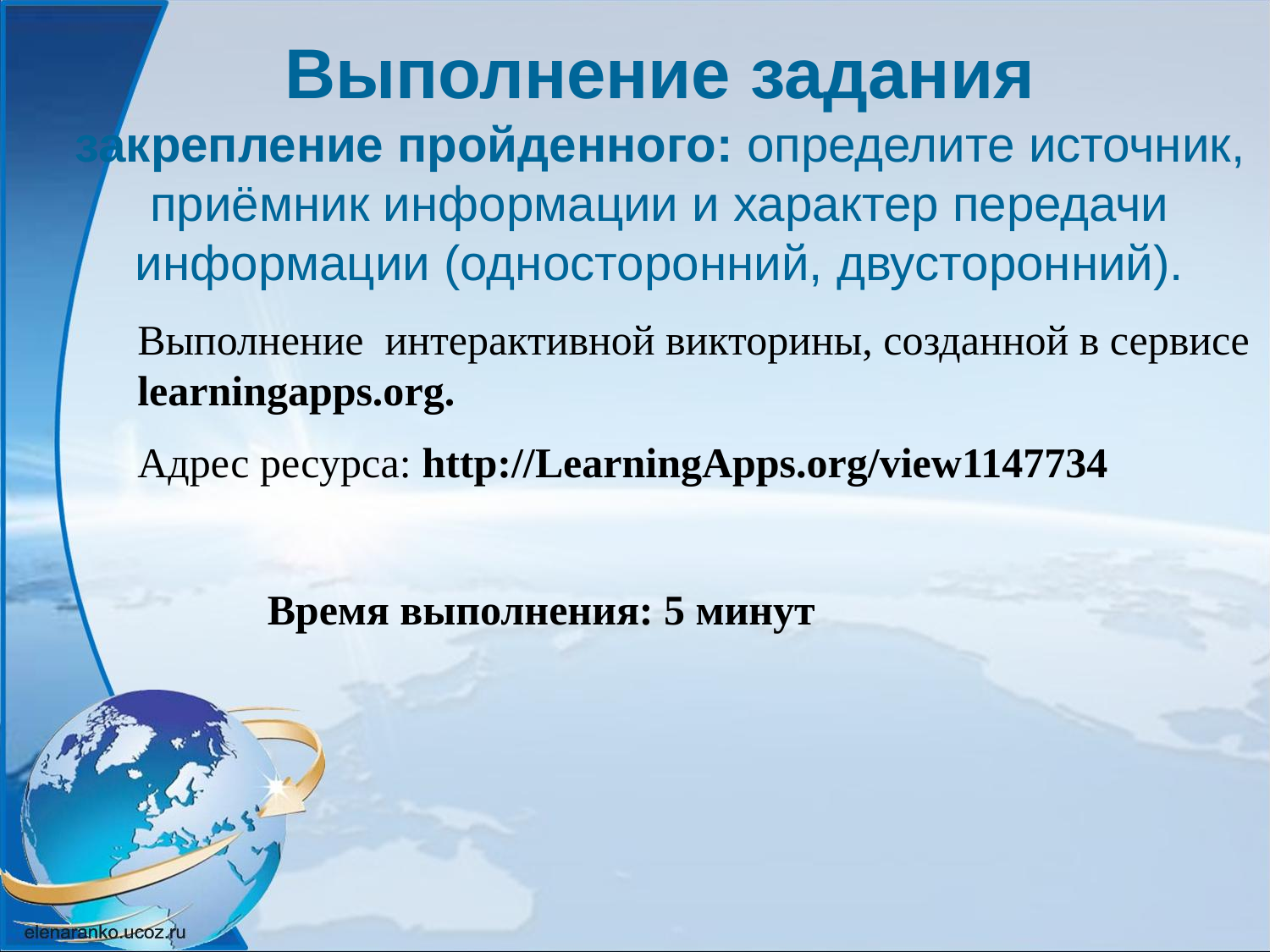

# Выполнение задания закрепление пройденного: определите источник, приёмник информации и характер передачи информации (односторонний, двусторонний).

Выполнение  интерактивной викторины, созданной в сервисе learningapps.org.
Адрес ресурса: http://LearningApps.org/view1147734
Время выполнения: 5 минут